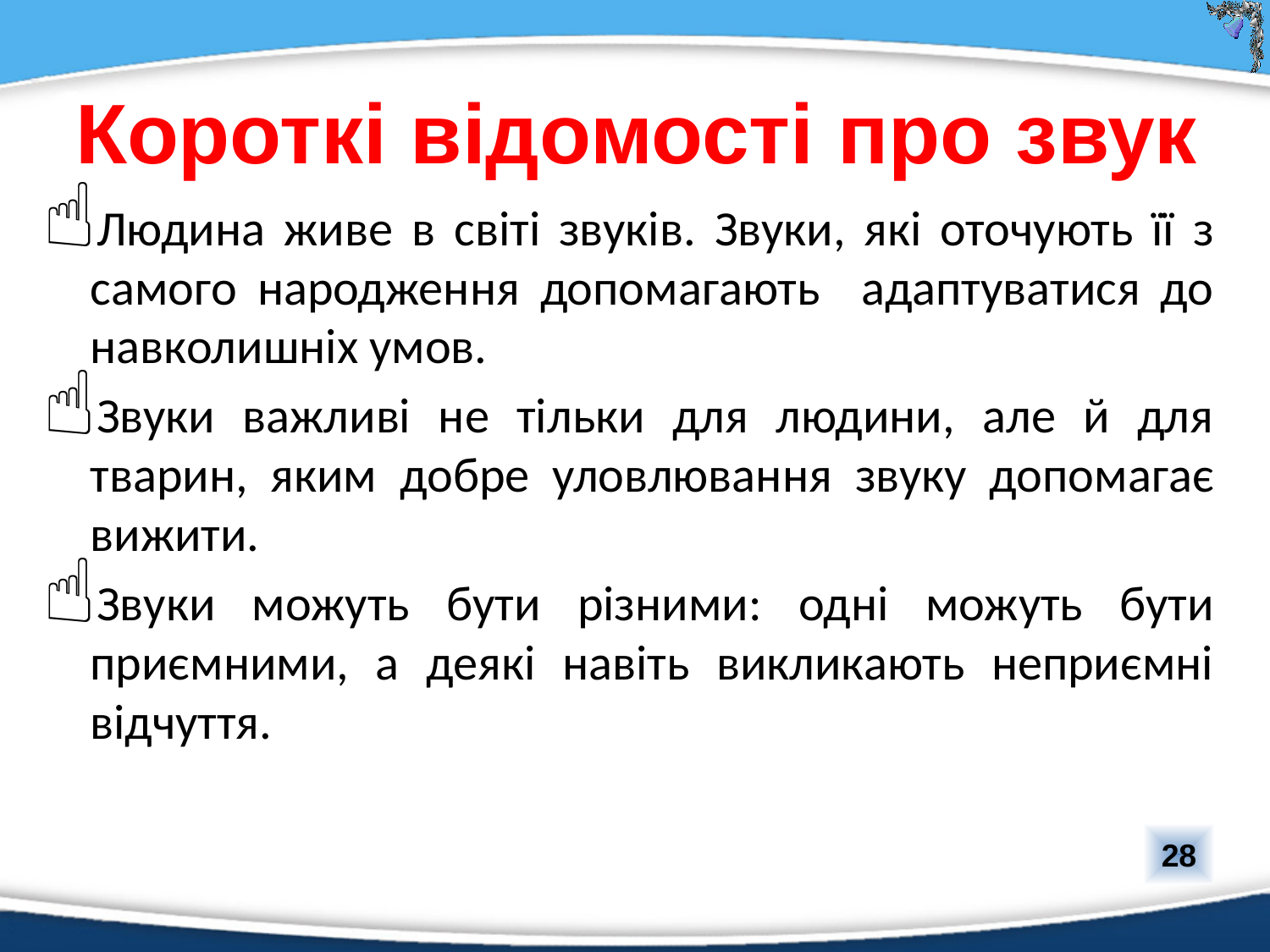

# Короткі відомості про звук
Людина живе в світі звуків. Звуки, які оточують її з самого народження допомагають  адаптуватися до навколишніх умов.
Звуки важливі не тільки для людини, але й для тварин, яким добре уловлювання звуку допомагає вижити.
Звуки можуть бути різними: одні можуть бути приємними, а деякі навіть викликають неприємні відчуття.

28